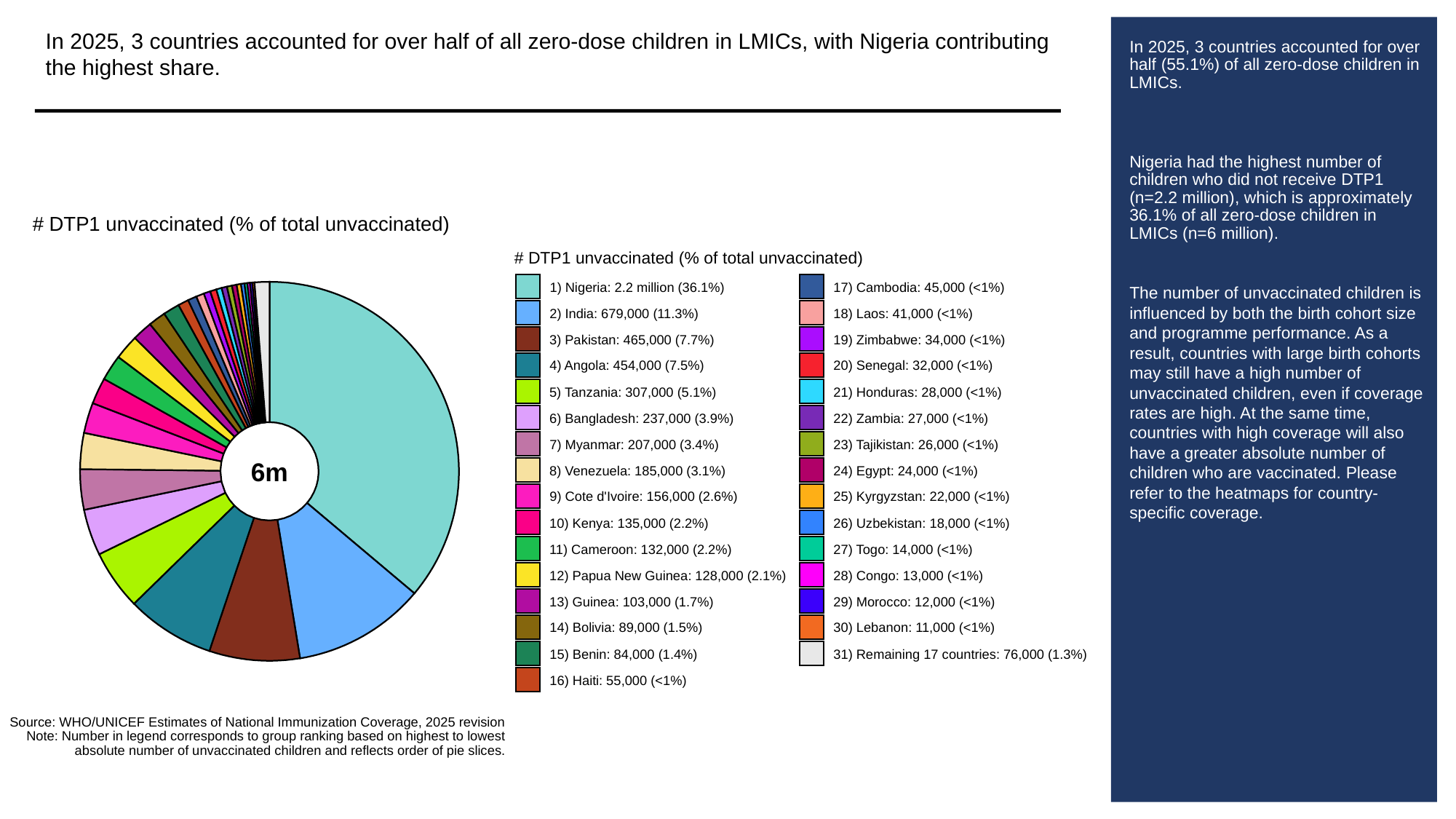

In 2025, 3 countries accounted for over half of all zero-dose children in LMICs, with Nigeria contributing the highest share.
# In 2025, 3 countries accounted for over half (55.1%) of all zero-dose children in LMICs.

Nigeria had the highest number of children who did not receive DTP1 (n=2.2 million), which is approximately 36.1% of all zero-dose children in LMICs (n=6 million).

The number of unvaccinated children is influenced by both the birth cohort size and programme performance. As a result, countries with large birth cohorts may still have a high number of unvaccinated children, even if coverage rates are high. At the same time, countries with high coverage will also have a greater absolute number of children who are vaccinated. Please refer to the heatmaps for country-specific coverage.

# DTP1 unvaccinated (% of total unvaccinated)
# DTP1 unvaccinated (% of total unvaccinated)

1) Nigeria: 2.2 million (36.1%)
17) Cambodia: 45,000 (<1%)

2) India: 679,000 (11.3%)
18) Laos: 41,000 (<1%)

3) Pakistan: 465,000 (7.7%)
19) Zimbabwe: 34,000 (<1%)

4) Angola: 454,000 (7.5%)
20) Senegal: 32,000 (<1%)

5) Tanzania: 307,000 (5.1%)
21) Honduras: 28,000 (<1%)

6) Bangladesh: 237,000 (3.9%)
22) Zambia: 27,000 (<1%)

7) Myanmar: 207,000 (3.4%)
23) Tajikistan: 26,000 (<1%)

6m
8) Venezuela: 185,000 (3.1%)
24) Egypt: 24,000 (<1%)

9) Cote d'Ivoire: 156,000 (2.6%)
25) Kyrgyzstan: 22,000 (<1%)

10) Kenya: 135,000 (2.2%)
26) Uzbekistan: 18,000 (<1%)

11) Cameroon: 132,000 (2.2%)
27) Togo: 14,000 (<1%)

12) Papua New Guinea: 128,000 (2.1%)
28) Congo: 13,000 (<1%)

13) Guinea: 103,000 (1.7%)
29) Morocco: 12,000 (<1%)

14) Bolivia: 89,000 (1.5%)
30) Lebanon: 11,000 (<1%)

15) Benin: 84,000 (1.4%)
31) Remaining 17 countries: 76,000 (1.3%)

16) Haiti: 55,000 (<1%)
Source: WHO/UNICEF Estimates of National Immunization Coverage, 2025 revision
Note: Number in legend corresponds to group ranking based on highest to lowest
absolute number of unvaccinated children and reflects order of pie slices.